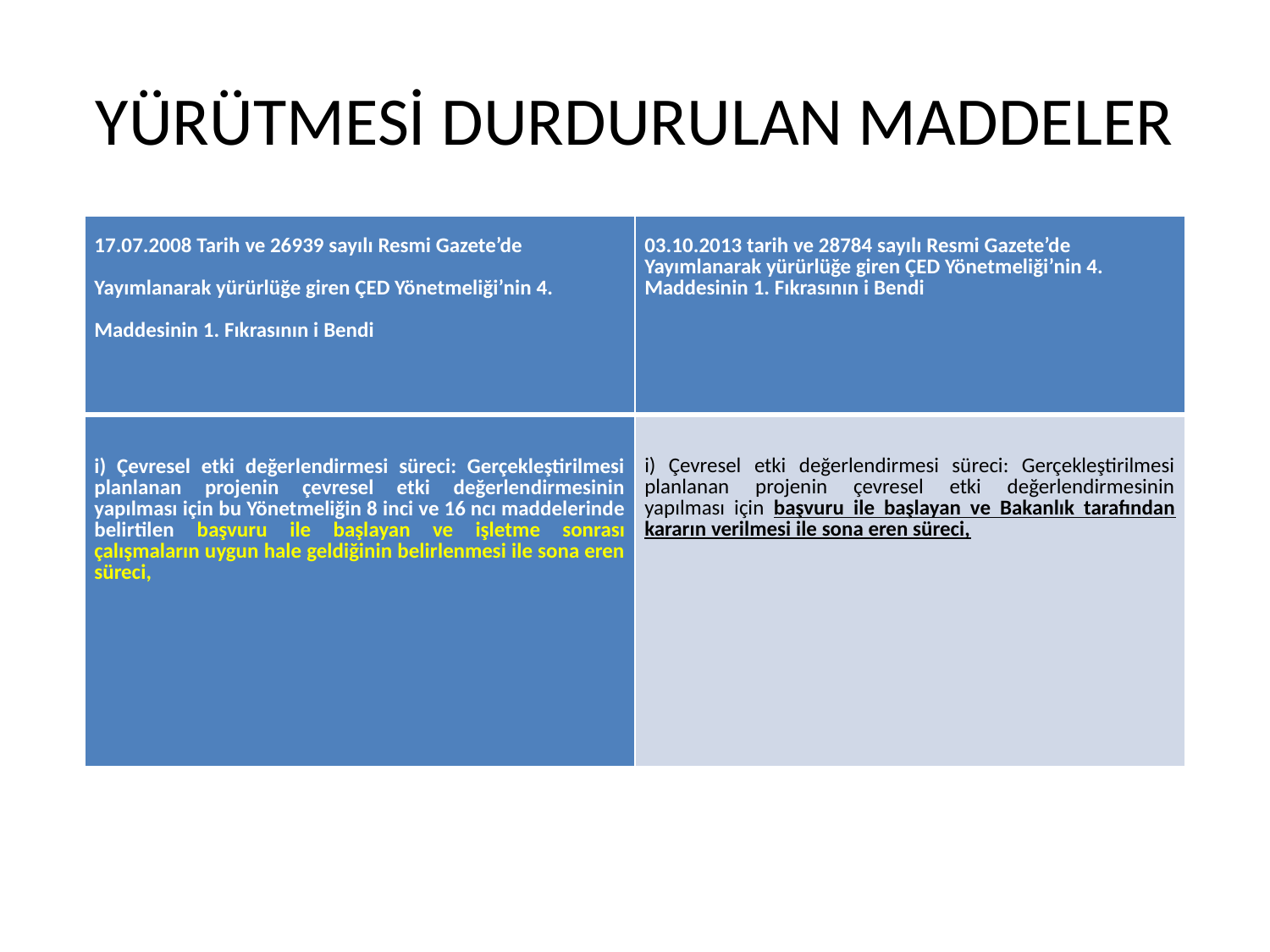

# YÜRÜTMESİ DURDURULAN MADDELER
| 17.07.2008 Tarih ve 26939 sayılı Resmi Gazete’de Yayımlanarak yürürlüğe giren ÇED Yönetmeliği’nin 4. Maddesinin 1. Fıkrasının i Bendi | 03.10.2013 tarih ve 28784 sayılı Resmi Gazete’de Yayımlanarak yürürlüğe giren ÇED Yönetmeliği’nin 4. Maddesinin 1. Fıkrasının i Bendi |
| --- | --- |
| i) Çevresel etki değerlendirmesi süreci: Gerçekleştirilmesi planlanan projenin çevresel etki değerlendirmesinin yapılması için bu Yönetmeliğin 8 inci ve 16 ncı maddelerinde belirtilen başvuru ile başlayan ve işletme sonrası çalışmaların uygun hale geldiğinin belirlenmesi ile sona eren süreci, | i) Çevresel etki değerlendirmesi süreci: Gerçekleştirilmesi planlanan projenin çevresel etki değerlendirmesinin yapılması için başvuru ile başlayan ve Bakanlık tarafından kararın verilmesi ile sona eren süreci, |